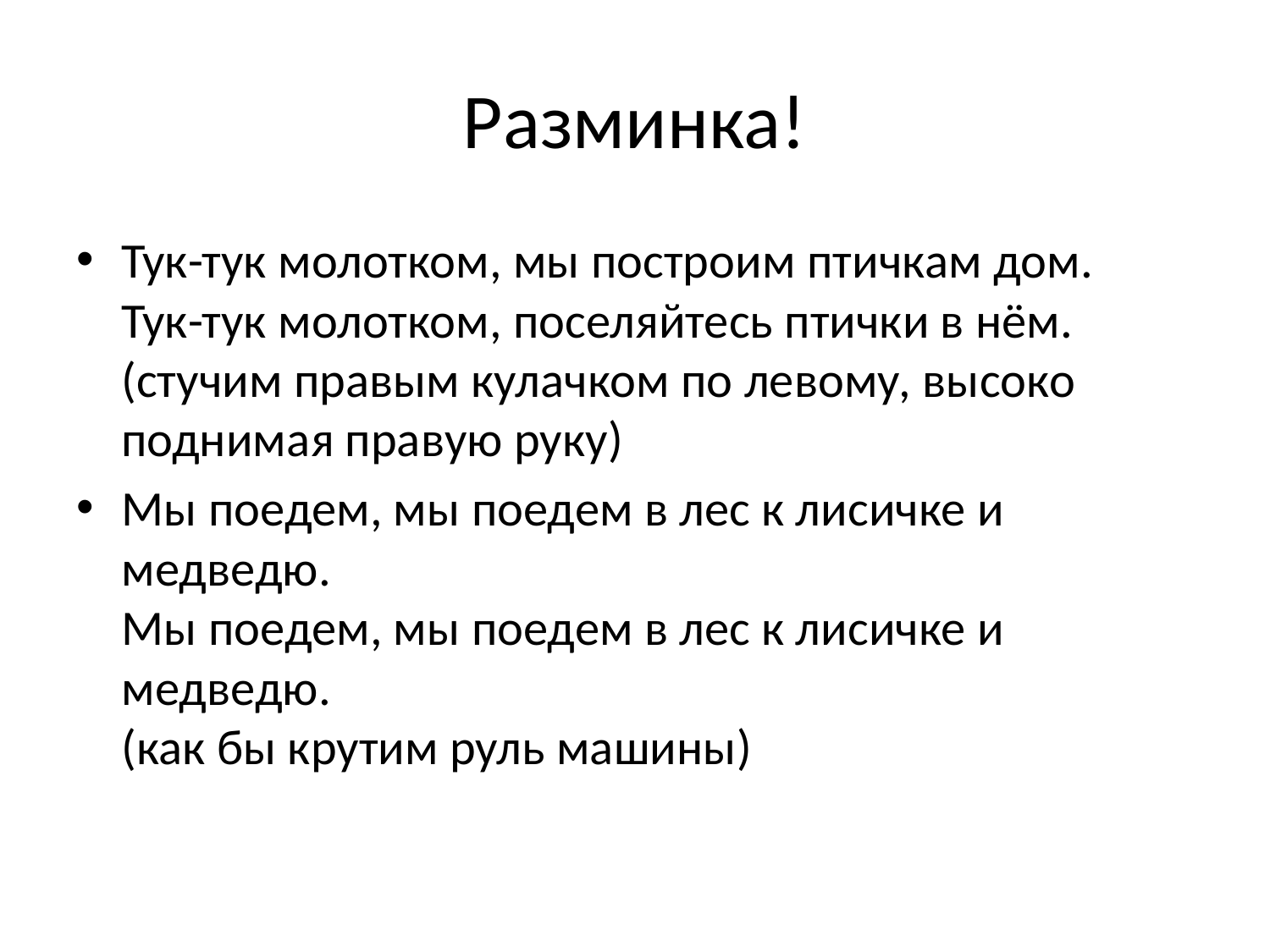

# Разминка!
Тук-тук молотком, мы построим птичкам дом.
Тук-тук молотком, поселяйтесь птички в нём.
(стучим правым кулачком по левому, высоко поднимая правую руку)
Мы поедем, мы поедем в лес к лисичке и медведю.
Мы поедем, мы поедем в лес к лисичке и медведю.
(как бы крутим руль машины)